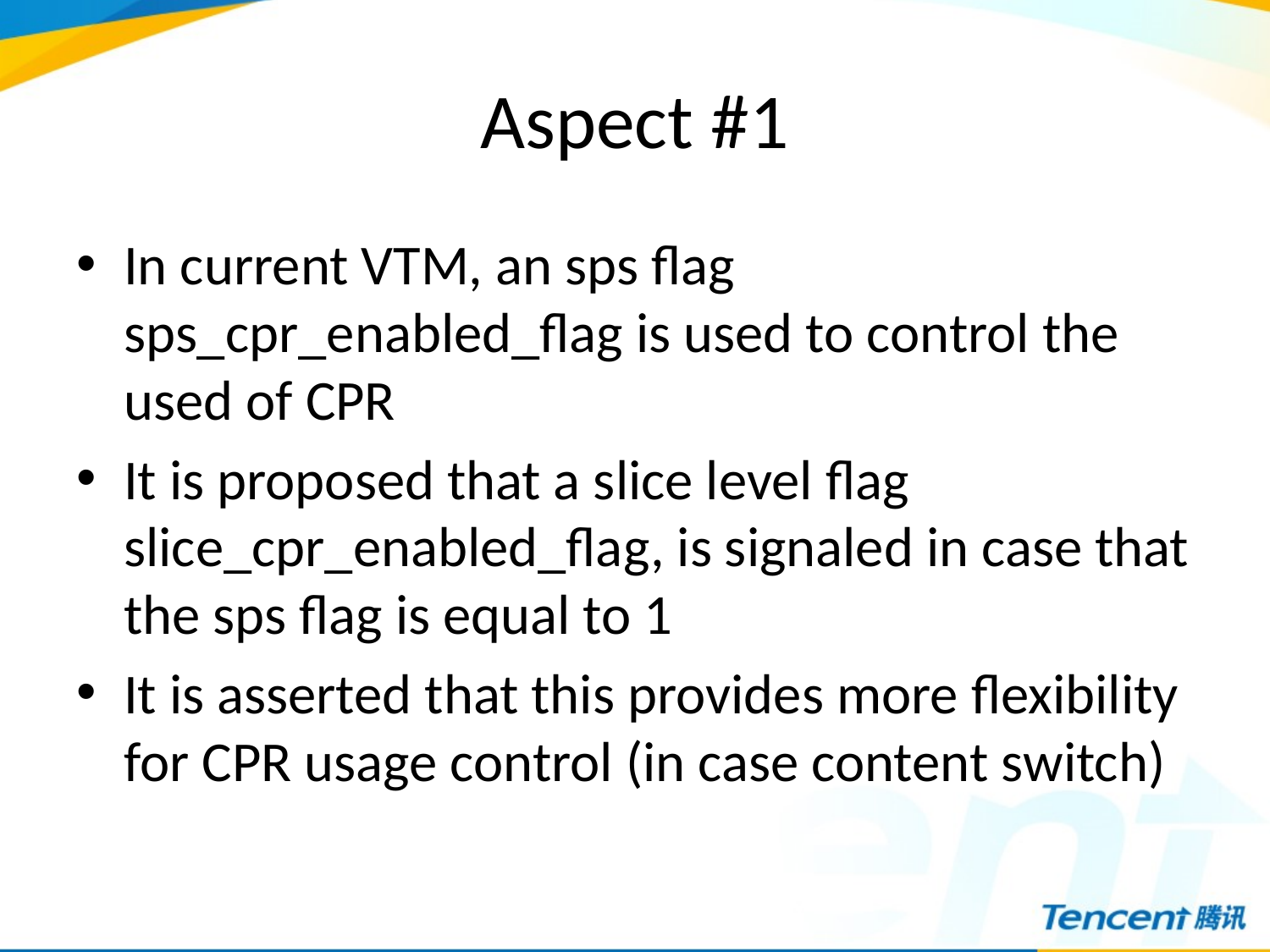

# Aspect #1
In current VTM, an sps flag sps_cpr_enabled_flag is used to control the used of CPR
It is proposed that a slice level flag slice_cpr_enabled_flag, is signaled in case that the sps flag is equal to 1
It is asserted that this provides more flexibility for CPR usage control (in case content switch)